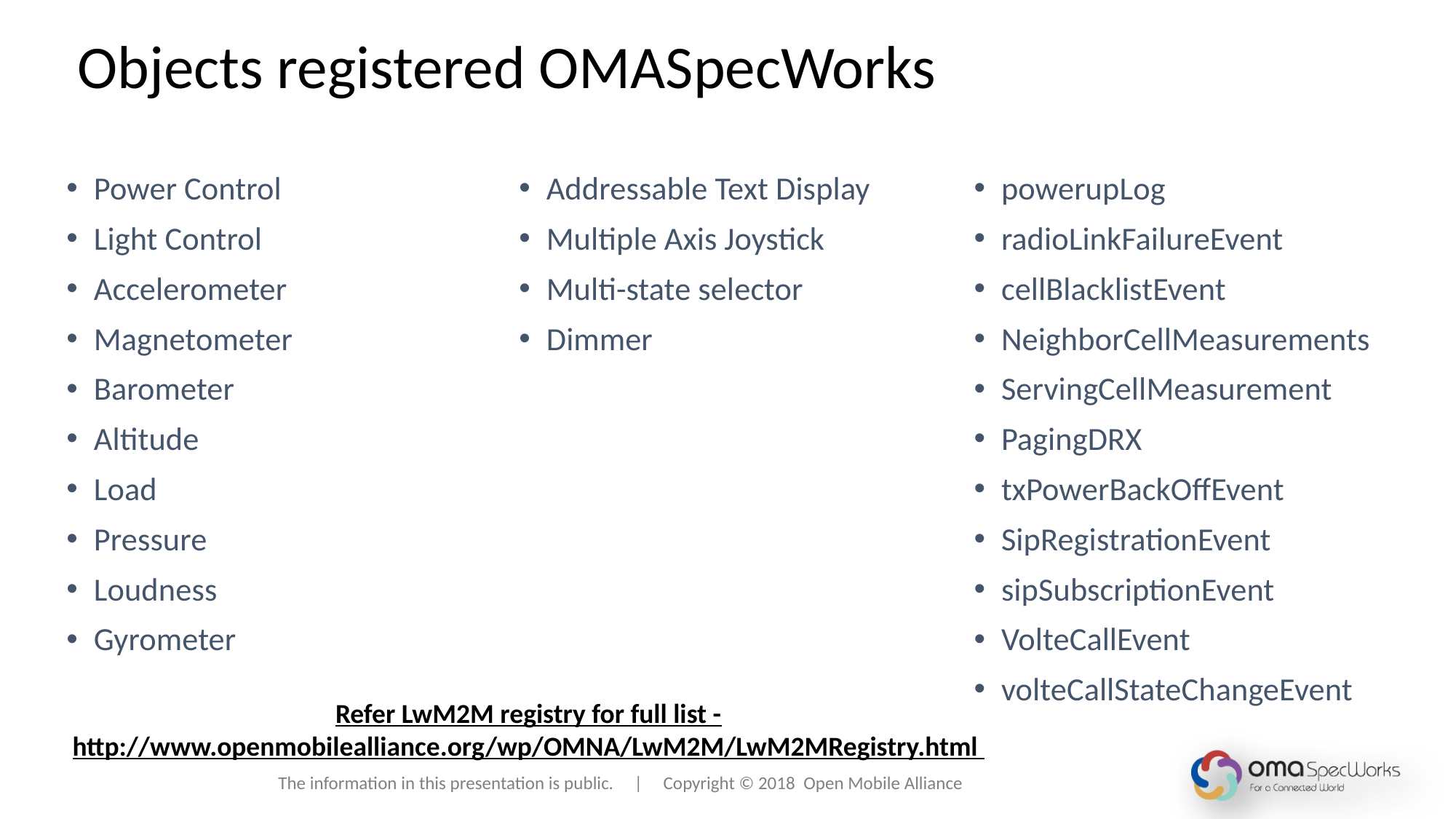

# Objects registered OMASpecWorks
Power Control
Light Control
Accelerometer
Magnetometer
Barometer
Altitude
Load
Pressure
Loudness
Gyrometer

Addressable Text Display
Multiple Axis Joystick
Multi-state selector
Dimmer

powerupLog
radioLinkFailureEvent
cellBlacklistEvent
NeighborCellMeasurements
ServingCellMeasurement
PagingDRX
txPowerBackOffEvent
SipRegistrationEvent
sipSubscriptionEvent
VolteCallEvent
volteCallStateChangeEvent

Refer LwM2M registry for full list - http://www.openmobilealliance.org/wp/OMNA/LwM2M/LwM2MRegistry.html